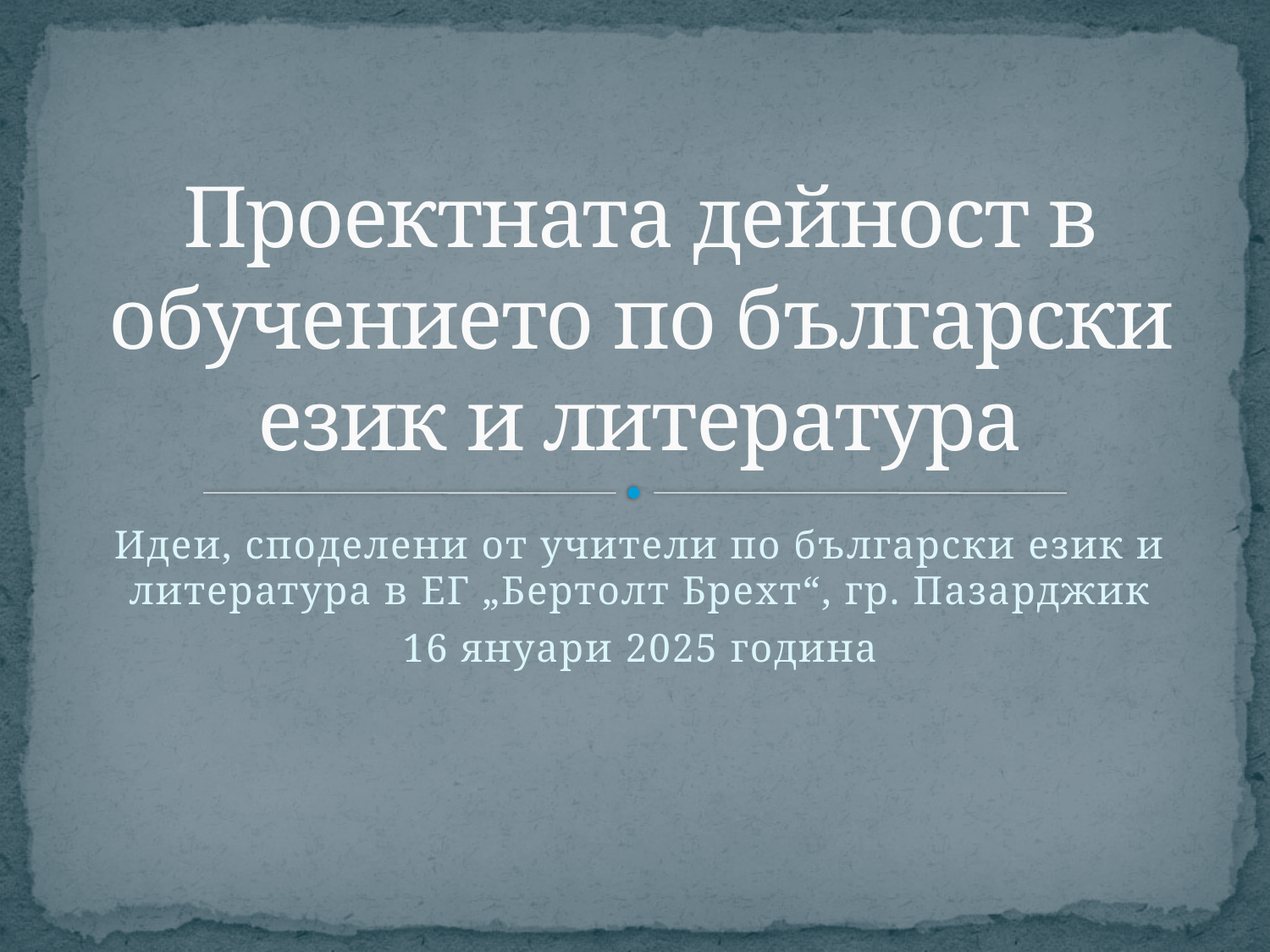

# Проектната дейност в обучението по български език и литература
Идеи, споделени от учители по български език и литература в ЕГ „Бертолт Брехт“, гр. Пазарджик
16 януари 2025 година